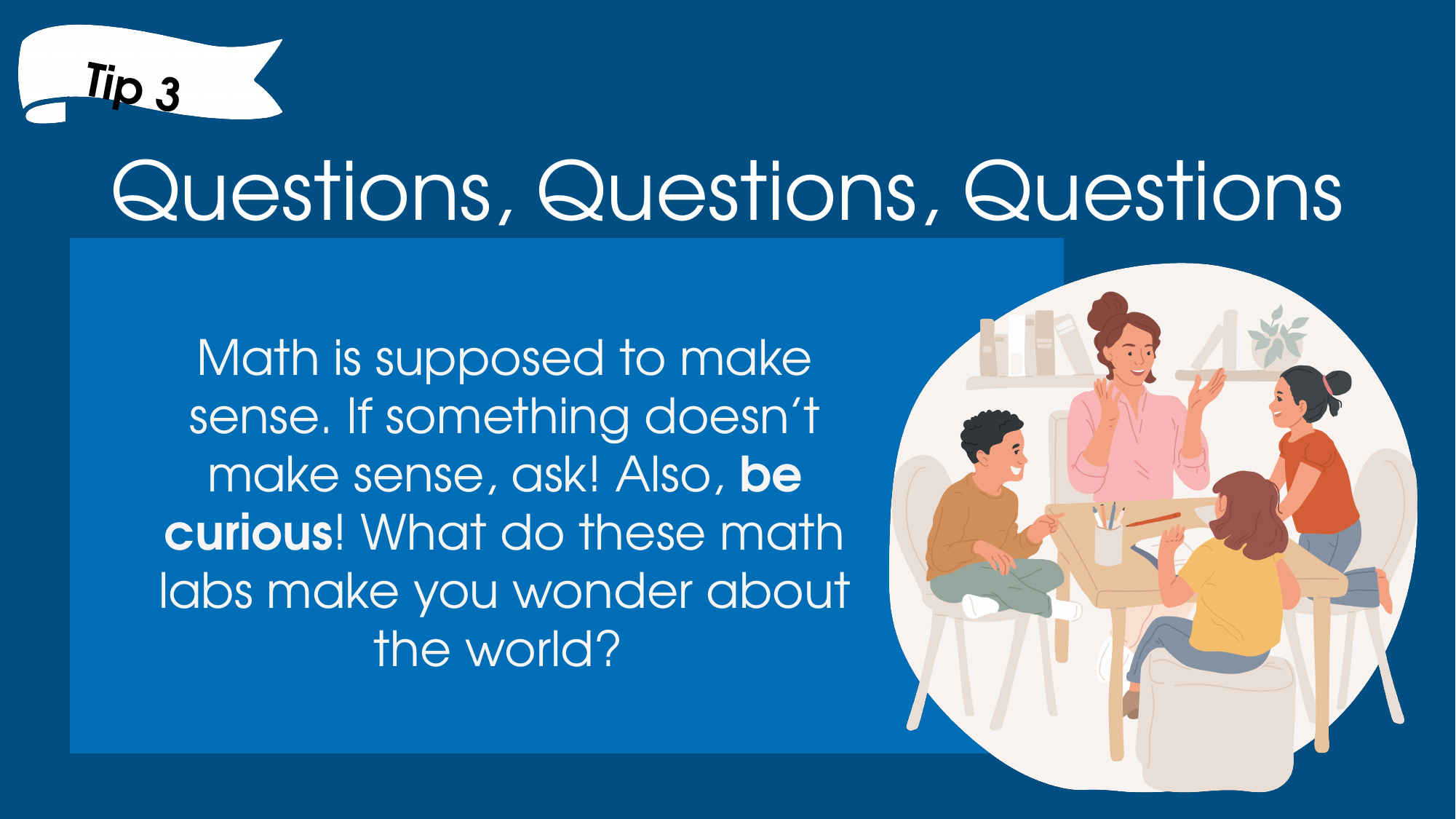

Tip 3
Questions, Questions, Questions

Math is supposed to make sense. If something doesn’t make sense, ask! Also, be curious! What do these math labs make you wonder about the world?